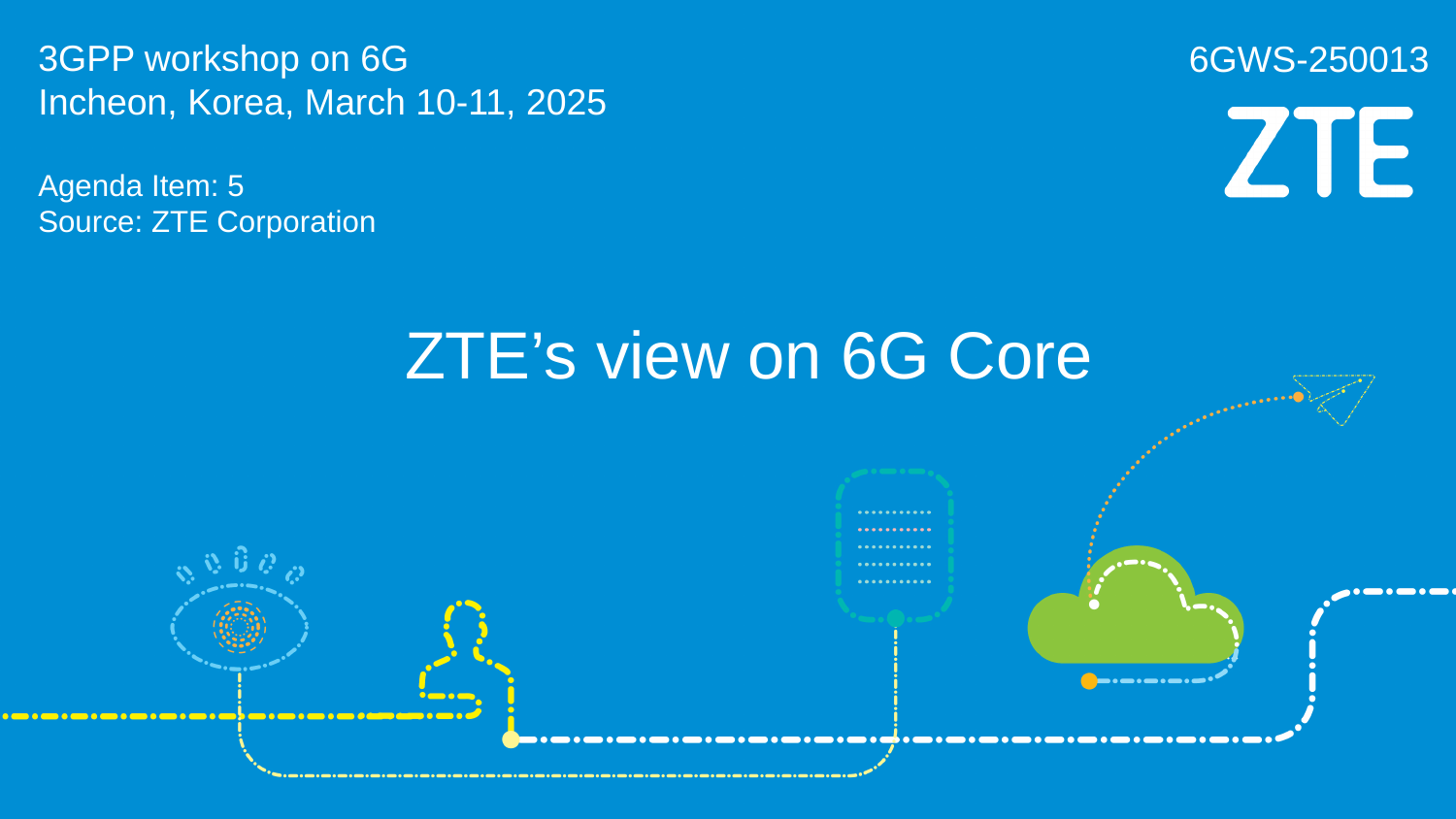

3GPP workshop on 6G
Incheon, Korea, March 10-11, 2025

Agenda Item: 5
Source: ZTE Corporation

6GWS-250013

ZTE’s view on 6G Core